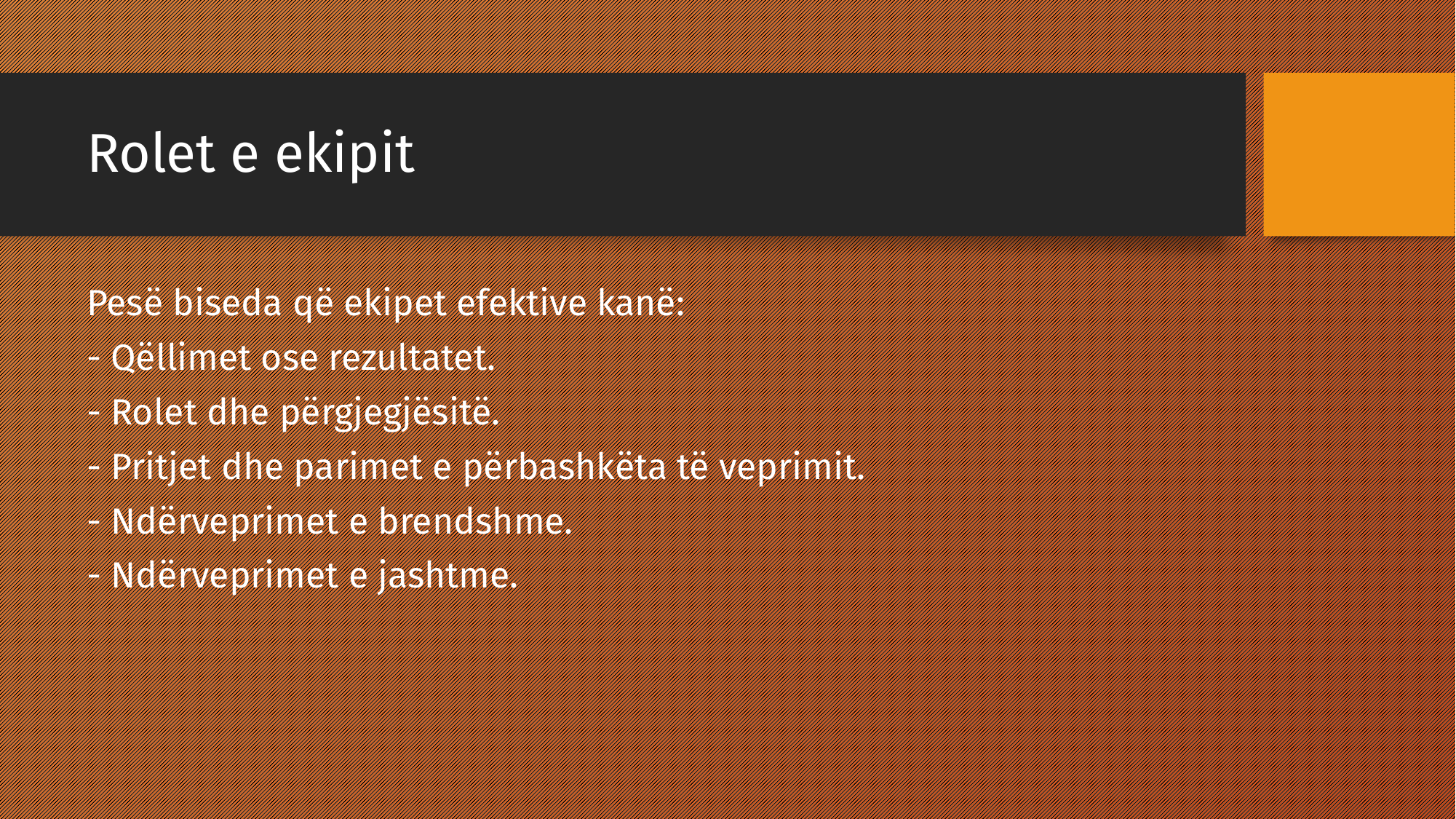

# Rolet e ekipit
Pesë biseda që ekipet efektive kanë:
- Qëllimet ose rezultatet.
- Rolet dhe përgjegjësitë.
- Pritjet dhe parimet e përbashkëta të veprimit.
- Ndërveprimet e brendshme.
- Ndërveprimet e jashtme.